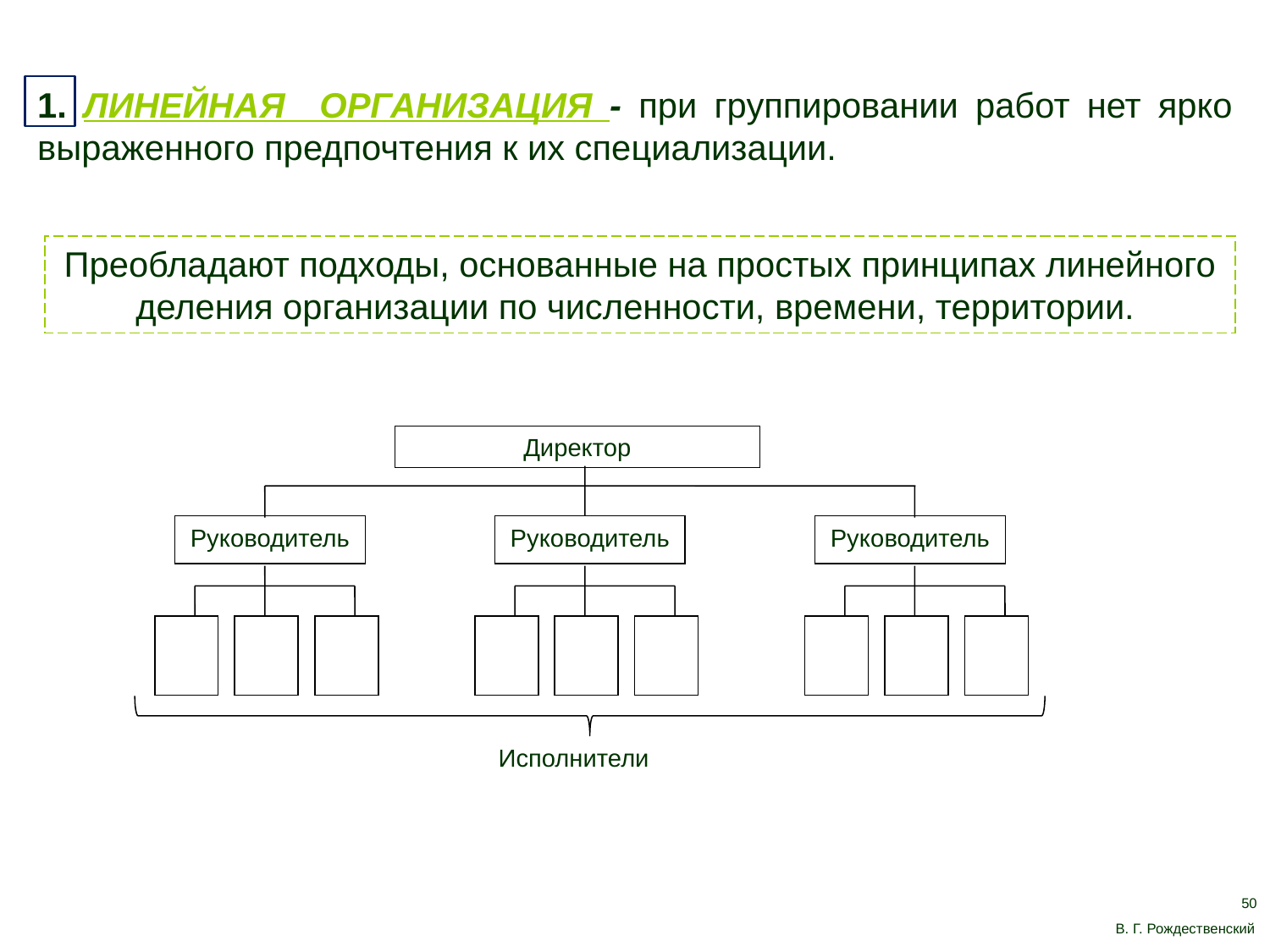

1. ЛИНЕЙНАЯ  ОРГАНИЗАЦИЯ - при группировании работ нет ярко выраженного предпочтения к их специализации.

Преобладают подходы, основанные на простых принципах линейного деления организации по численности, времени, территории.

Директор

Руководитель
Руководитель
Руководитель

Исполнители
50
В. Г. Рождественский